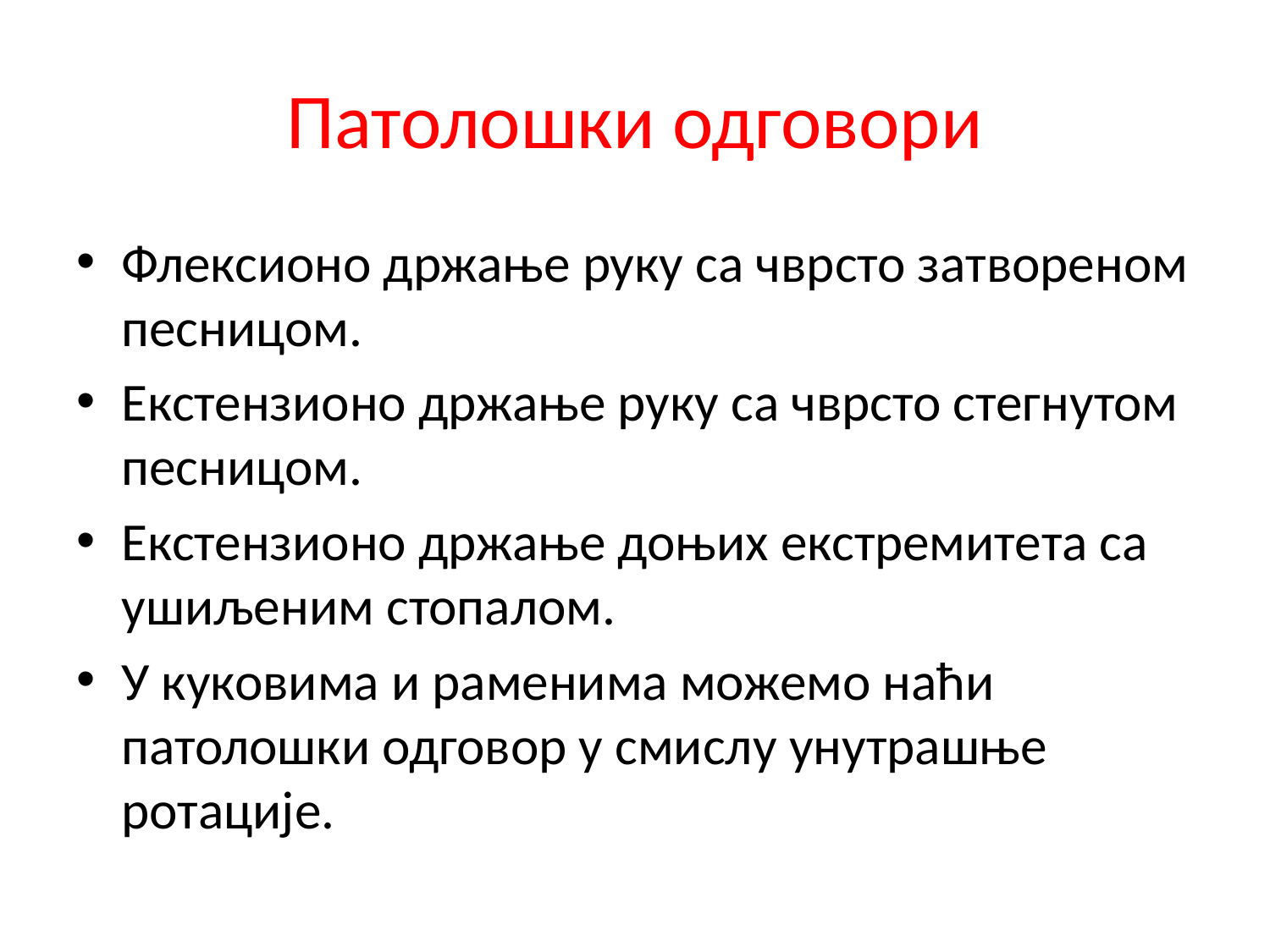

# Патолошки одговори
Флексионо држање руку са чврсто затвореном песницом.
Екстензионо држање руку са чврсто стегнутом песницом.
Екстензионо држање доњих екстремитета са ушиљеним стопалом.
У куковима и раменима можемо наћи патолошки одговор у смислу унутрашње ротације.